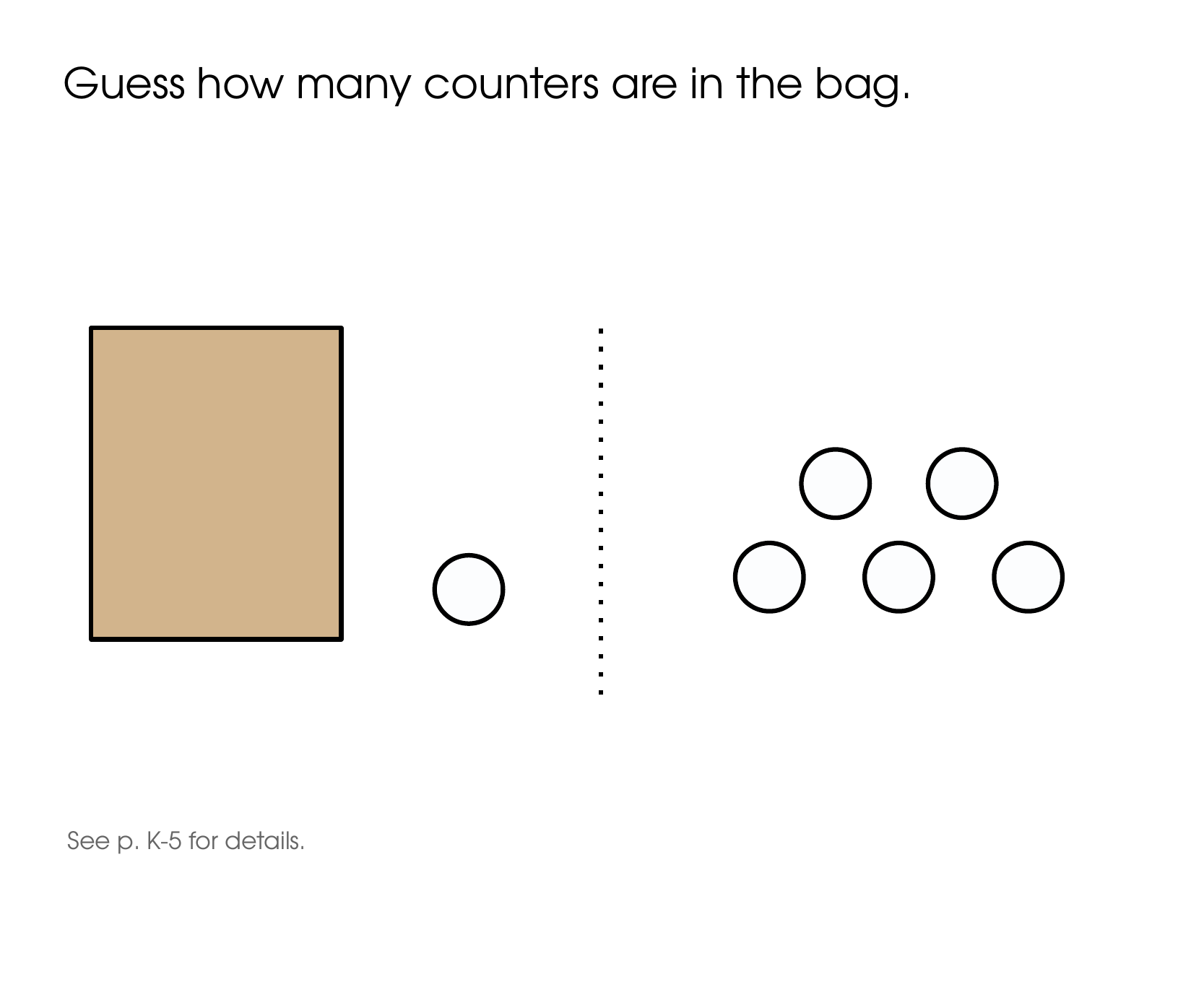

Guess how many counters are in the bag.

See p. K-5 for details.